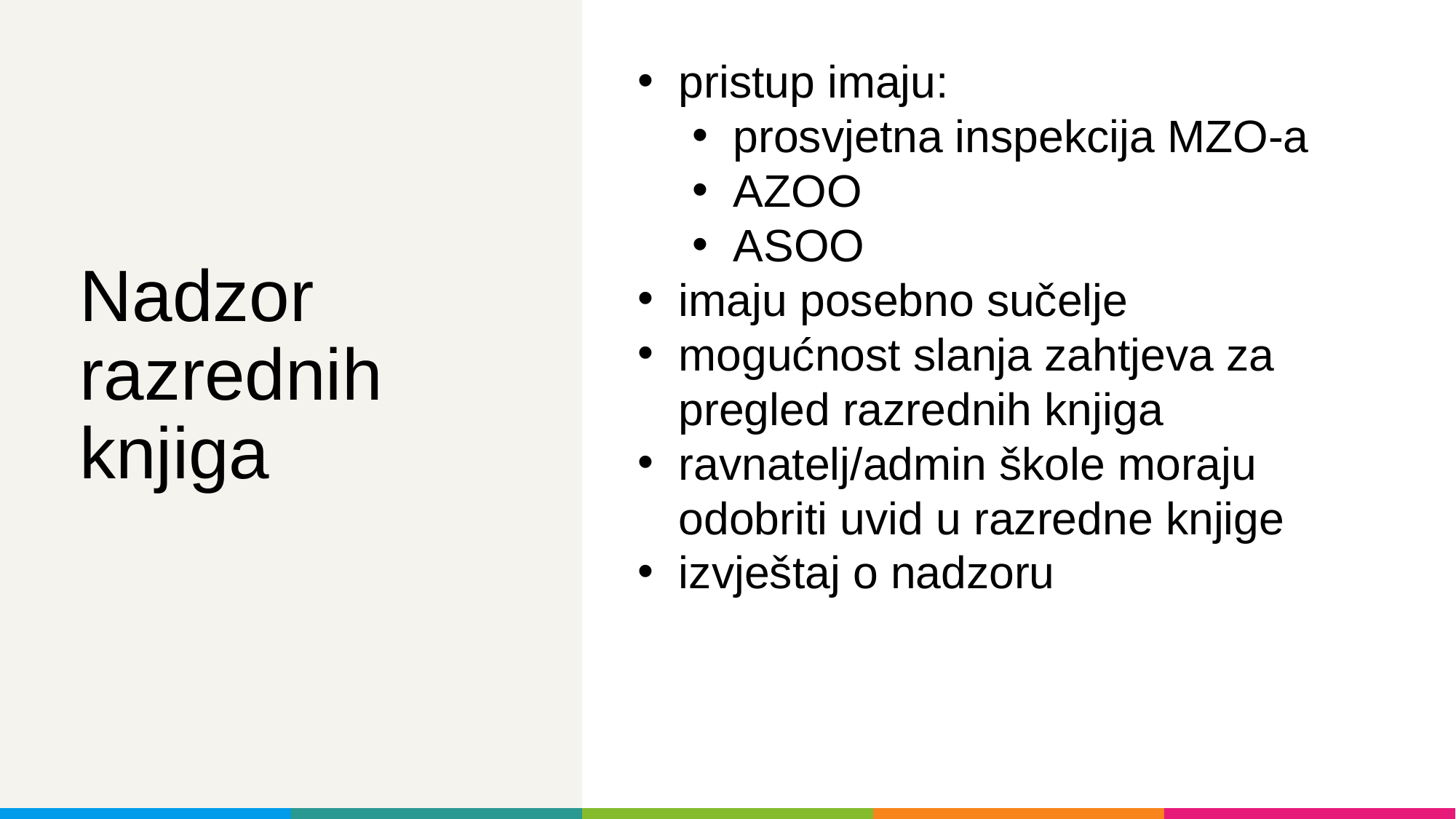

pristup imaju:
prosvjetna inspekcija MZO-a
AZOO
ASOO
imaju posebno sučelje
mogućnost slanja zahtjeva za pregled razrednih knjiga
ravnatelj/admin škole moraju odobriti uvid u razredne knjige
izvještaj o nadzoru
# Nadzor razrednih knjiga